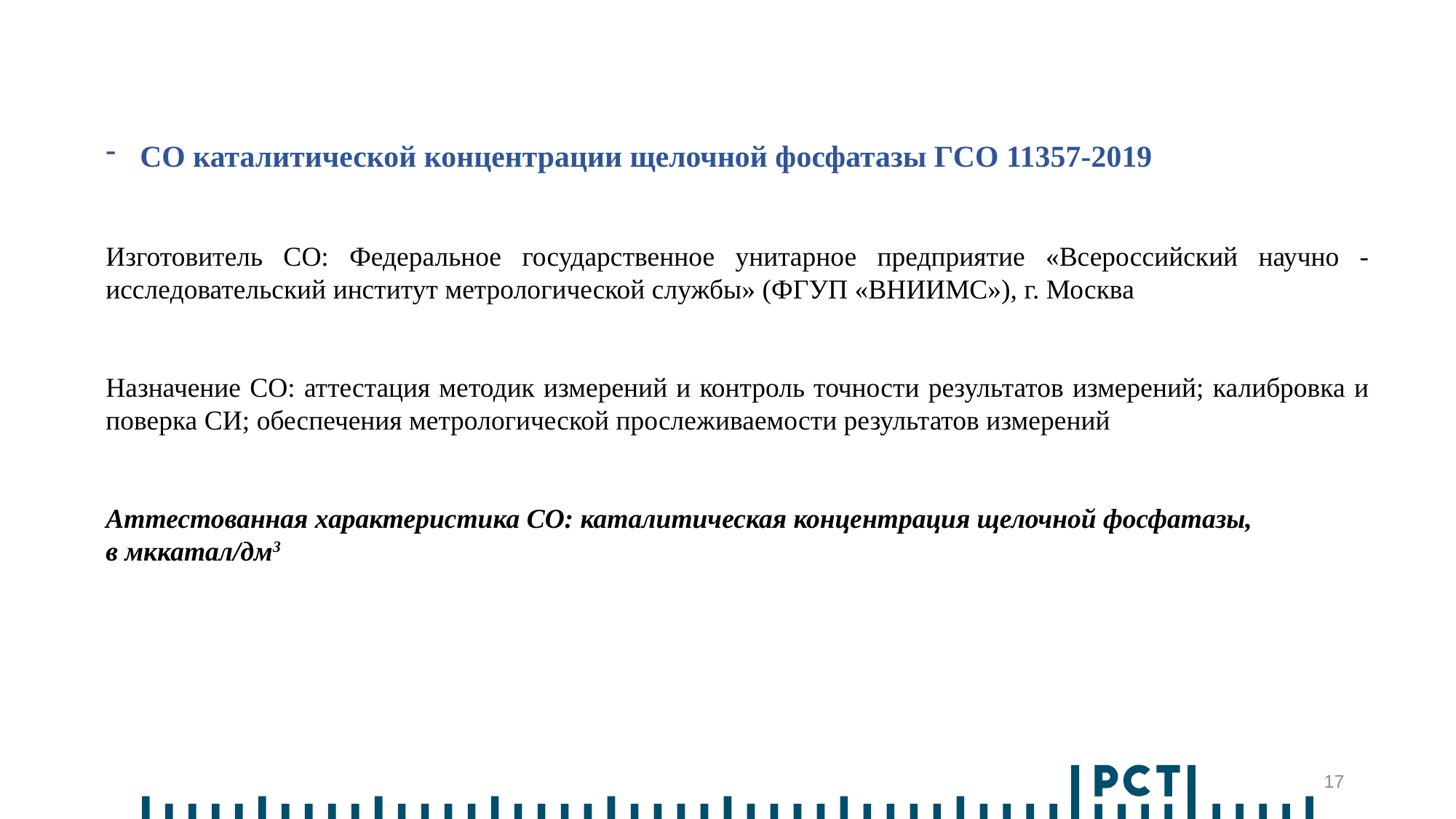

СО каталитической концентрации щелочной фосфатазы ГСО 11357-2019

Изготовитель СО: Федеральное государственное унитарное предприятие «Всероссийский научно - исследовательский институт метрологической службы» (ФГУП «ВНИИМС»), г. Москва

Назначение СО: аттестация методик измерений и контроль точности результатов измерений; калибровка и поверка СИ; обеспечения метрологической прослеживаемости результатов измерений

Аттестованная характеристика СО: каталитическая концентрация щелочной фосфатазы,
в мккатал/дм3
17